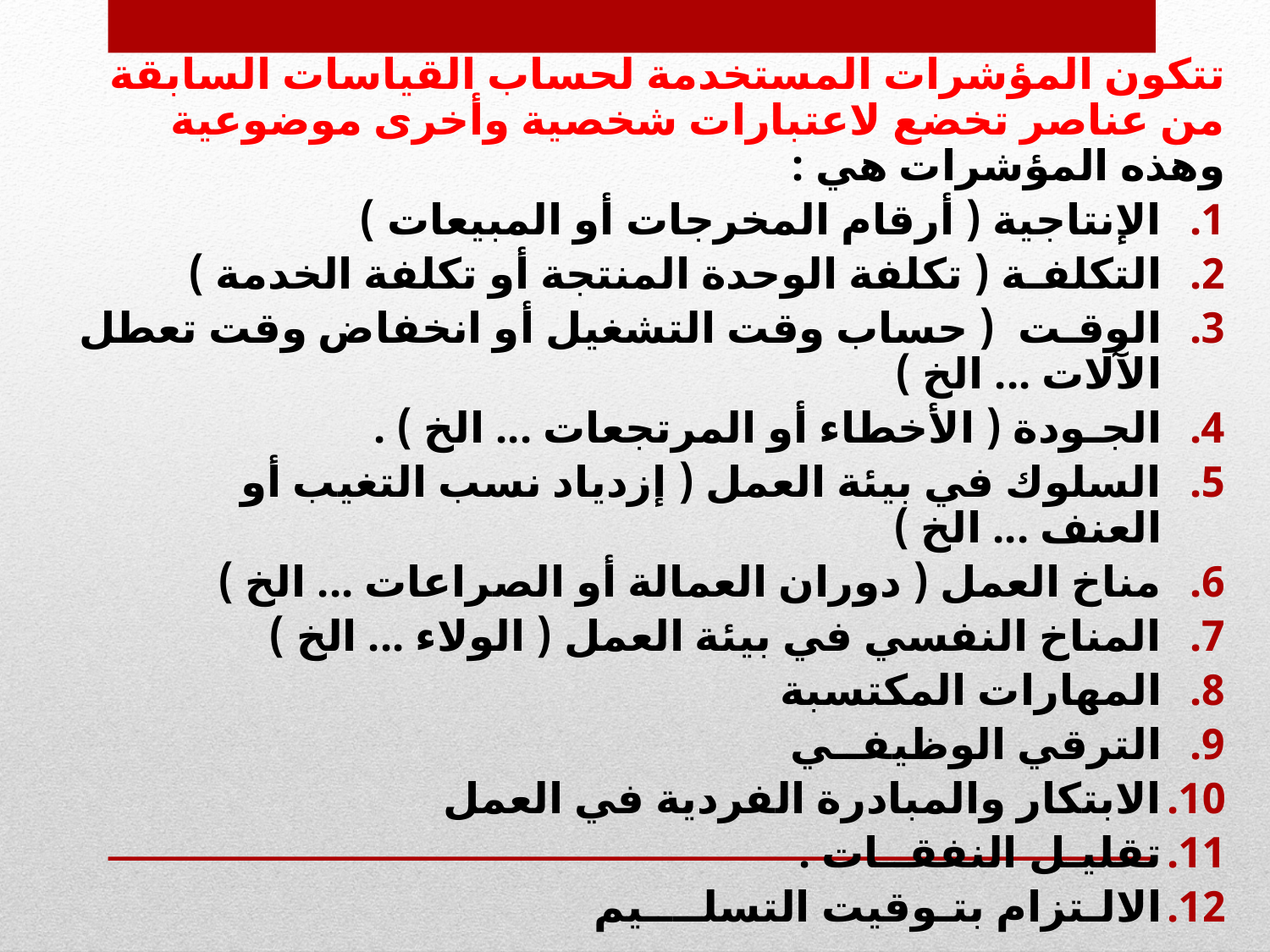

تتكون المؤشرات المستخدمة لحساب القياسات السابقة من عناصر تخضع لاعتبارات شخصية وأخرى موضوعية  وهذه المؤشرات هي :
الإنتاجية ( أرقام المخرجات أو المبيعات )
التكلفـة ( تكلفة الوحدة المنتجة أو تكلفة الخدمة )
الوقـت  ( حساب وقت التشغيل أو انخفاض وقت تعطل الآلات ... الخ )
الجـودة ( الأخطاء أو المرتجعات ... الخ ) .
السلوك في بيئة العمل ( إزدياد نسب التغيب أو العنف ... الخ )
مناخ العمل ( دوران العمالة أو الصراعات ... الخ )
المناخ النفسي في بيئة العمل ( الولاء ... الخ )
المهارات المكتسبة
الترقي الوظيفــي
الابتكار والمبادرة الفردية في العمل
تقليـل النفقــات .
الالـتزام بتـوقيت التسلــــيم